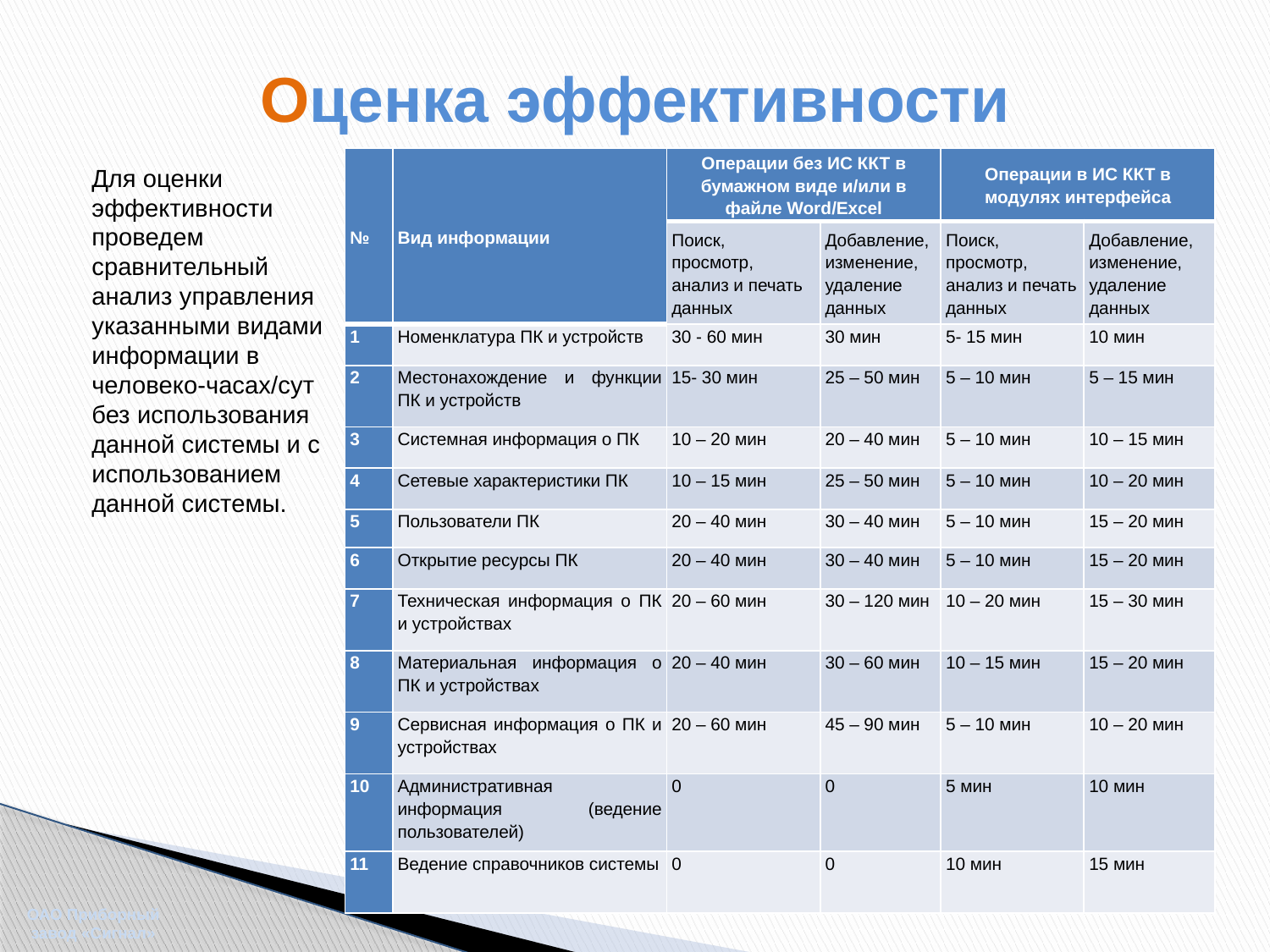

# Оценка эффективности
| № | Вид информации | Операции без ИС ККТ в бумажном виде и/или в файле Word/Excel |  | Операции в ИС ККТ в модулях интерфейса |  |
| --- | --- | --- | --- | --- | --- |
|  |  | Поиск, просмотр, анализ и печать данных | Добавление, изменение, удаление данных | Поиск, просмотр, анализ и печать данных | Добавление, изменение, удаление данных |
| 1 | Номенклатура ПК и устройств | 30 - 60 мин | 30 мин | 5- 15 мин | 10 мин |
| 2 | Местонахождение и функции ПК и устройств | 15- 30 мин | 25 – 50 мин | 5 – 10 мин | 5 – 15 мин |
| 3 | Системная информация о ПК | 10 – 20 мин | 20 – 40 мин | 5 – 10 мин | 10 – 15 мин |
| 4 | Сетевые характеристики ПК | 10 – 15 мин | 25 – 50 мин | 5 – 10 мин | 10 – 20 мин |
| 5 | Пользователи ПК | 20 – 40 мин | 30 – 40 мин | 5 – 10 мин | 15 – 20 мин |
| 6 | Открытие ресурсы ПК | 20 – 40 мин | 30 – 40 мин | 5 – 10 мин | 15 – 20 мин |
| 7 | Техническая информация о ПК и устройствах | 20 – 60 мин | 30 – 120 мин | 10 – 20 мин | 15 – 30 мин |
| 8 | Материальная информация о ПК и устройствах | 20 – 40 мин | 30 – 60 мин | 10 – 15 мин | 15 – 20 мин |
| 9 | Сервисная информация о ПК и устройствах | 20 – 60 мин | 45 – 90 мин | 5 – 10 мин | 10 – 20 мин |
| 10 | Административная информация (ведение пользователей) | 0 | 0 | 5 мин | 10 мин |
| 11 | Ведение справочников системы | 0 | 0 | 10 мин | 15 мин |
Для оценки эффективности проведем сравнительный анализ управления указанными видами информации в человеко-часах/сут без использования данной системы и с использованием данной системы.
ОАО Приборный завод «Сигнал»